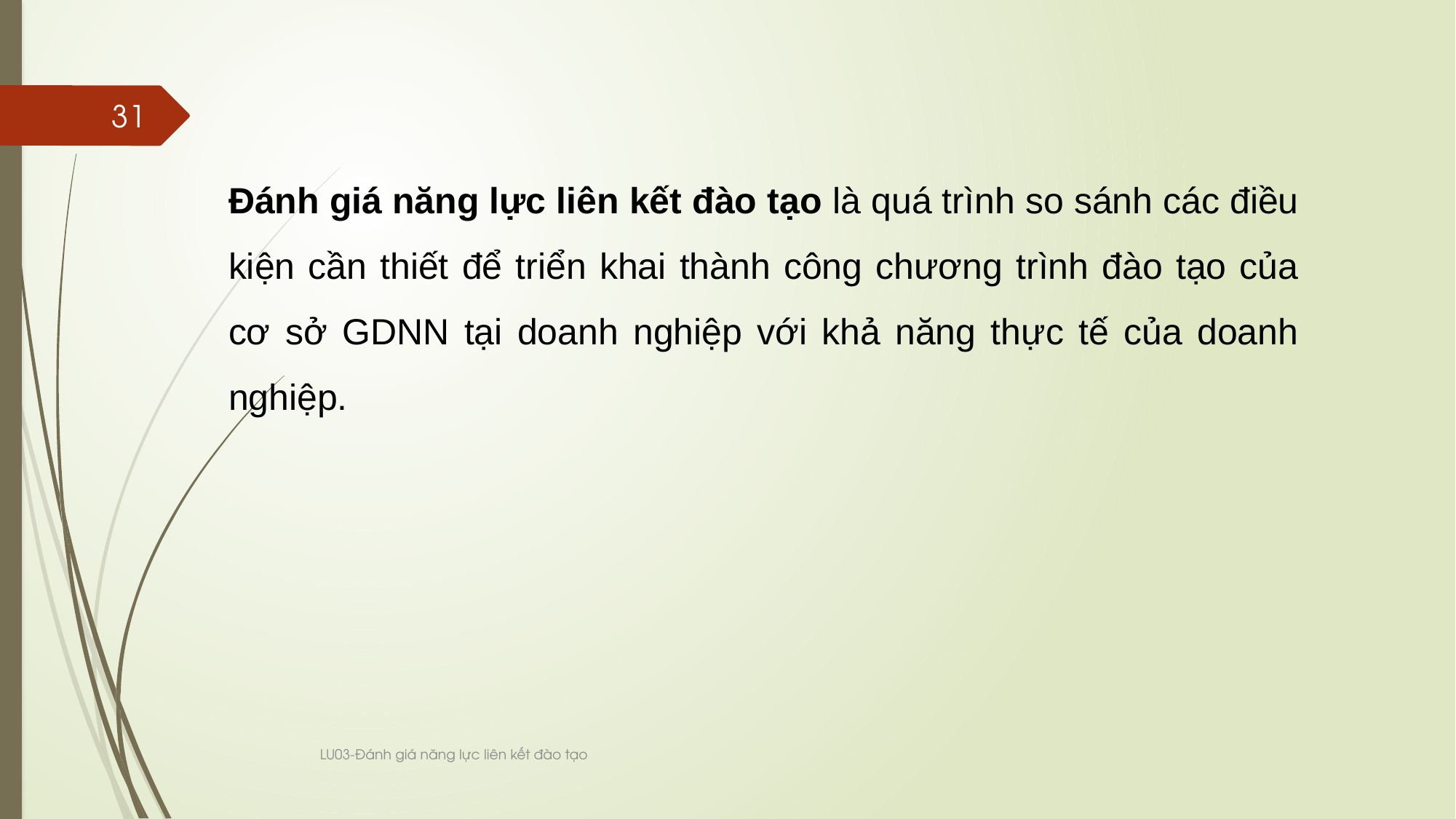

31

Đánh giá năng lực liên kết đào tạo là quá trình so sánh các điều kiện cần thiết để triển khai thành công chương trình đào tạo của cơ sở GDNN tại doanh nghiệp với khả năng thực tế của doanh nghiệp.

LU03-Đánh giá năng lực liên kết đào tạo